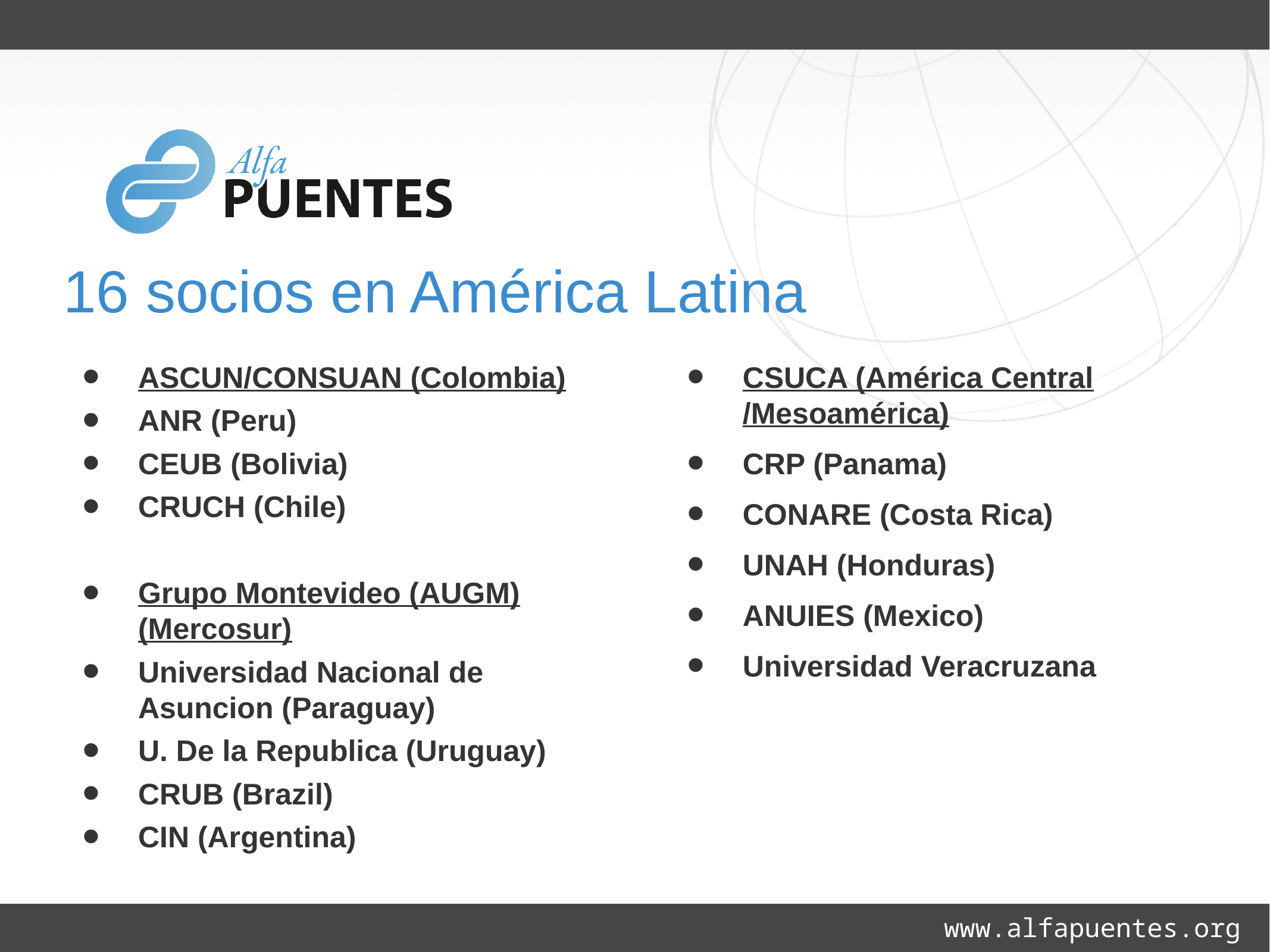

# 16 socios en América Latina
ASCUN/CONSUAN (Colombia)
ANR (Peru)
CEUB (Bolivia)
CRUCH (Chile)

Grupo Montevideo (AUGM) (Mercosur)
Universidad Nacional de Asuncion (Paraguay)
U. De la Republica (Uruguay)
CRUB (Brazil)
CIN (Argentina)
CSUCA (América Central /Mesoamérica)
CRP (Panama)
CONARE (Costa Rica)
UNAH (Honduras)
ANUIES (Mexico)
Universidad Veracruzana